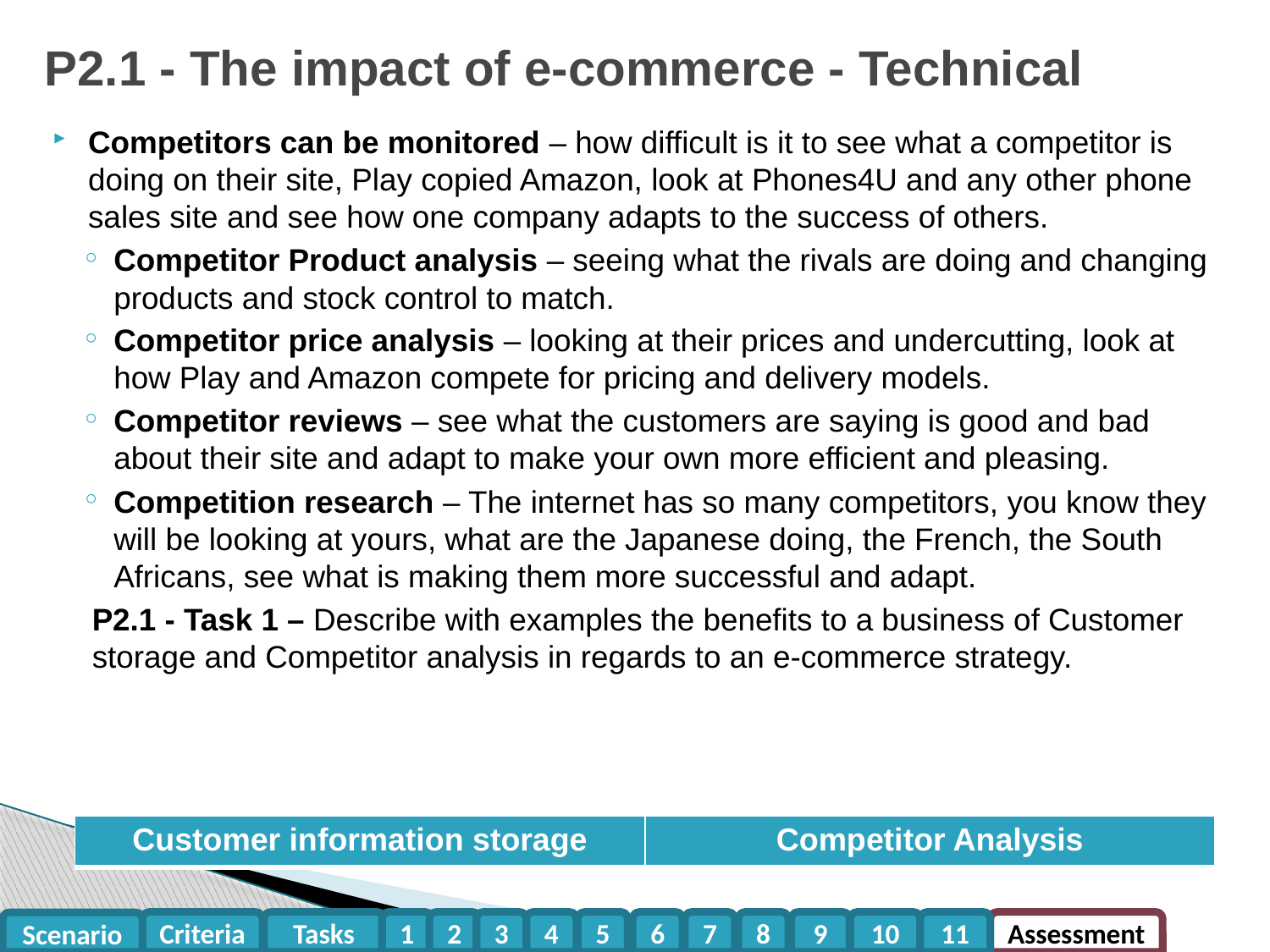

# P2.1 - The impact of e-commerce - Technical
Competitors can be monitored – how difficult is it to see what a competitor is doing on their site, Play copied Amazon, look at Phones4U and any other phone sales site and see how one company adapts to the success of others.
Competitor Product analysis – seeing what the rivals are doing and changing products and stock control to match.
Competitor price analysis – looking at their prices and undercutting, look at how Play and Amazon compete for pricing and delivery models.
Competitor reviews – see what the customers are saying is good and bad about their site and adapt to make your own more efficient and pleasing.
Competition research – The internet has so many competitors, you know they will be looking at yours, what are the Japanese doing, the French, the South Africans, see what is making them more successful and adapt.
P2.1 - Task 1 – Describe with examples the benefits to a business of Customer storage and Competitor analysis in regards to an e-commerce strategy.

| Customer information storage | Competitor Analysis |
| --- | --- |